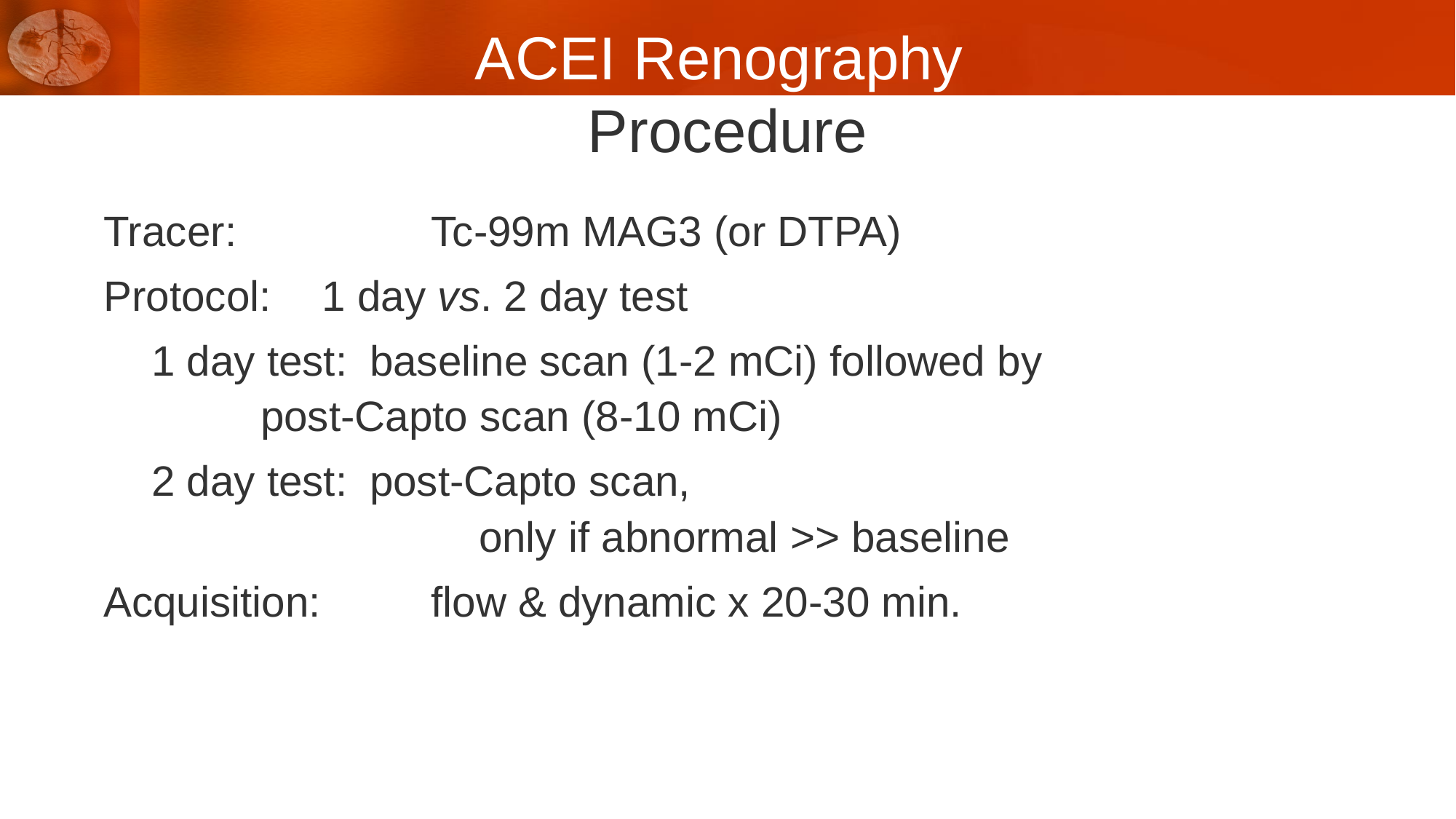

# ACEI Renography Procedure
Tracer: 		Tc-99m MAG3 (or DTPA)
Protocol: 	1 day vs. 2 day test
1 day test: 	baseline scan (1-2 mCi) followed by            			post-Capto scan (8-10 mCi)
2 day test: 	post-Capto scan,
			only if abnormal >> baseline
Acquisition: 	flow & dynamic x 20-30 min.